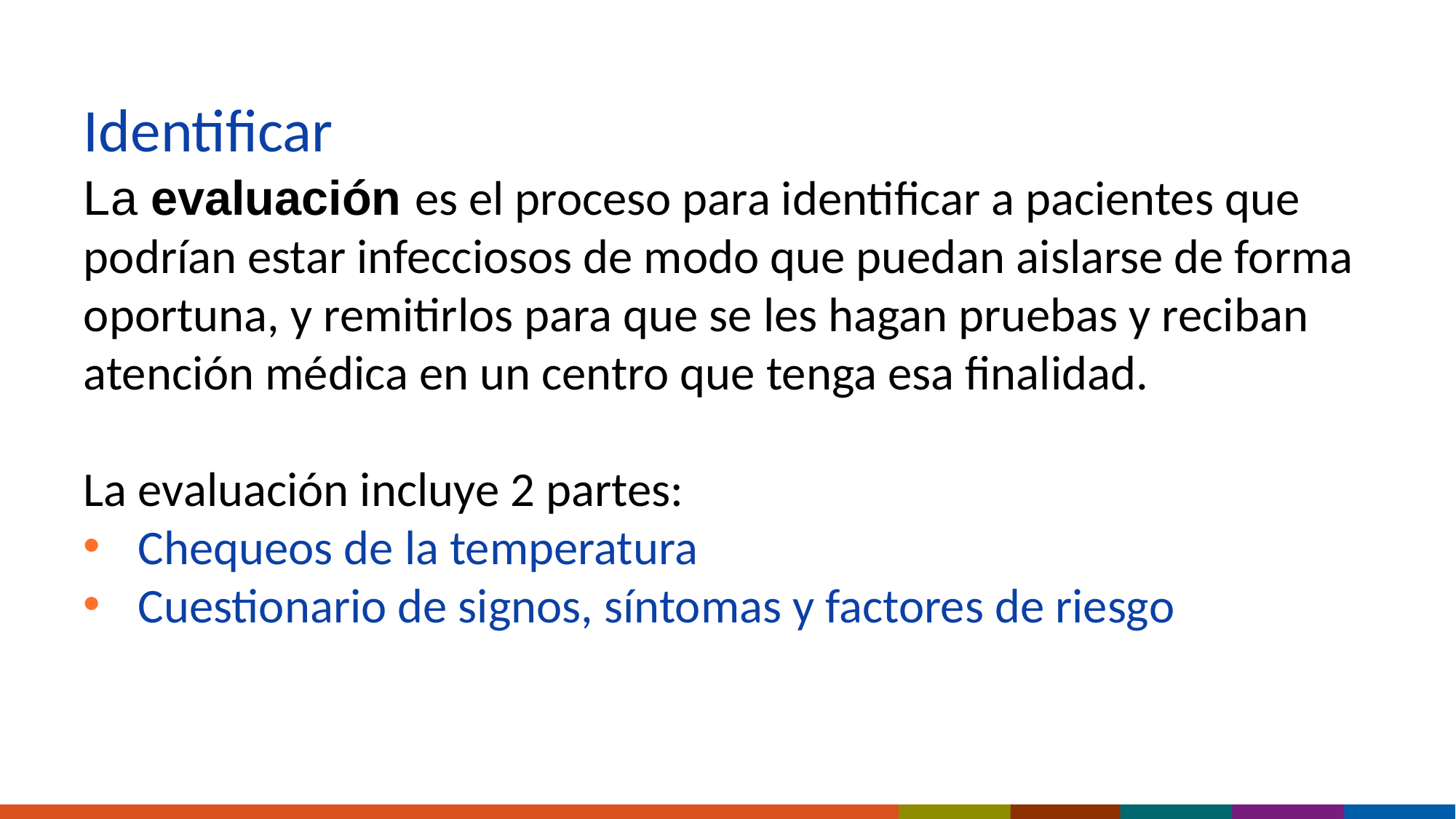

# Identificar
La evaluación es el proceso para identificar a pacientes que podrían estar infecciosos de modo que puedan aislarse de forma oportuna, y remitirlos para que se les hagan pruebas y reciban atención médica en un centro que tenga esa finalidad.

La evaluación incluye 2 partes:
Chequeos de la temperatura
Cuestionario de signos, síntomas y factores de riesgo